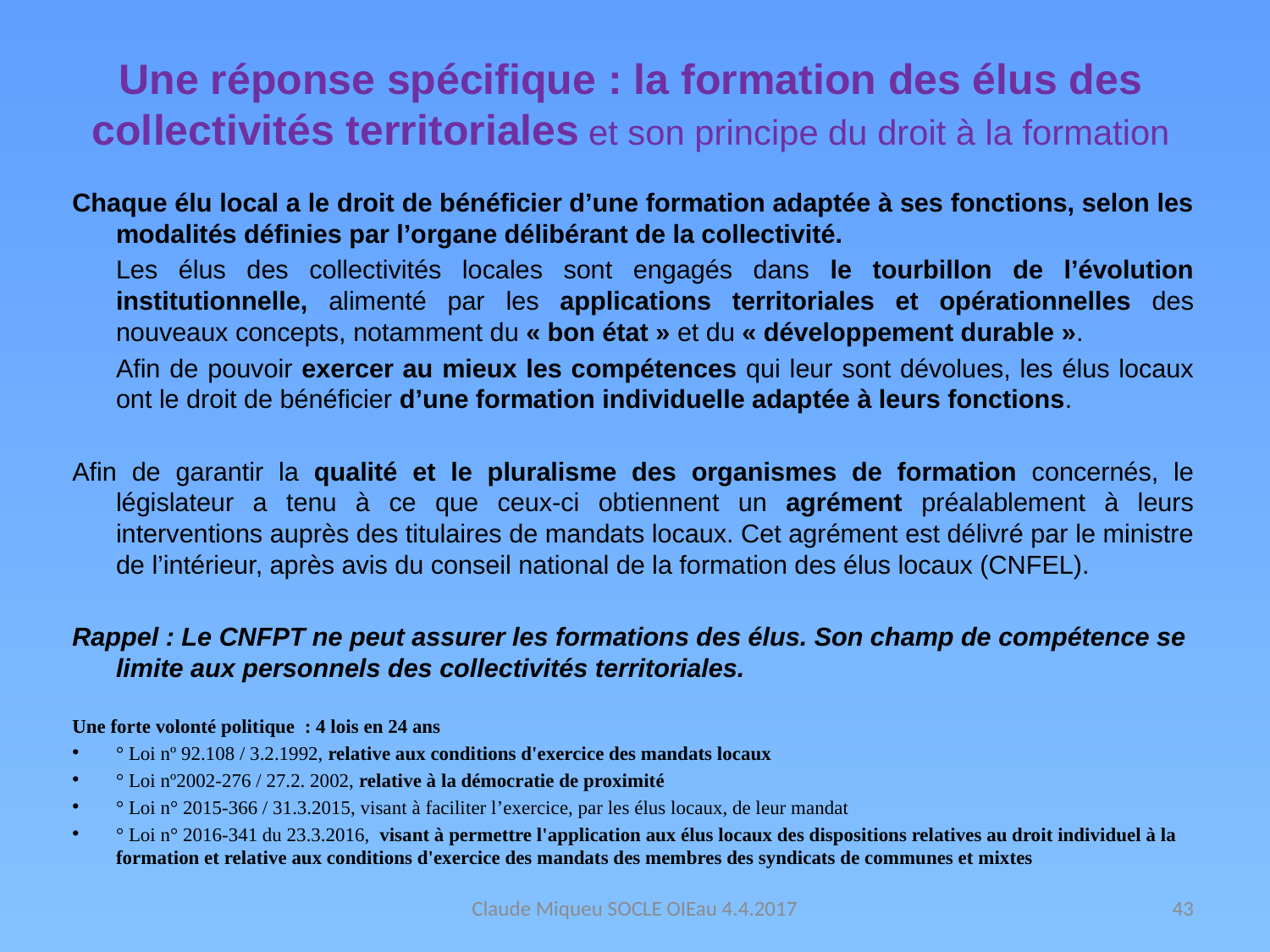

# Une réponse spécifique : la formation des élus des collectivités territoriales et son principe du droit à la formation

Chaque élu local a le droit de bénéficier d’une formation adaptée à ses fonctions, selon les modalités définies par l’organe délibérant de la collectivité.
	Les élus des collectivités locales sont engagés dans le tourbillon de l’évolution institutionnelle, alimenté par les applications territoriales et opérationnelles des nouveaux concepts, notamment du « bon état » et du « développement durable ».
	Afin de pouvoir exercer au mieux les compétences qui leur sont dévolues, les élus locaux ont le droit de bénéficier d’une formation individuelle adaptée à leurs fonctions.

Afin de garantir la qualité et le pluralisme des organismes de formation concernés, le législateur a tenu à ce que ceux-ci obtiennent un agrément préalablement à leurs interventions auprès des titulaires de mandats locaux. Cet agrément est délivré par le ministre de l’intérieur, après avis du conseil national de la formation des élus locaux (CNFEL).

Rappel : Le CNFPT ne peut assurer les formations des élus. Son champ de compétence se limite aux personnels des collectivités territoriales.

Une forte volonté politique  : 4 lois en 24 ans
° Loi nº 92.108 / 3.2.1992, relative aux conditions d'exercice des mandats locaux
° Loi nº2002-276 / 27.2. 2002, relative à la démocratie de proximité
° Loi n° 2015-366 / 31.3.2015, visant à faciliter l’exercice, par les élus locaux, de leur mandat
° Loi n° 2016-341 du 23.3.2016,  visant à permettre l'application aux élus locaux des dispositions relatives au droit individuel à la formation et relative aux conditions d'exercice des mandats des membres des syndicats de communes et mixtes

Claude Miqueu SOCLE OIEau 4.4.2017
43